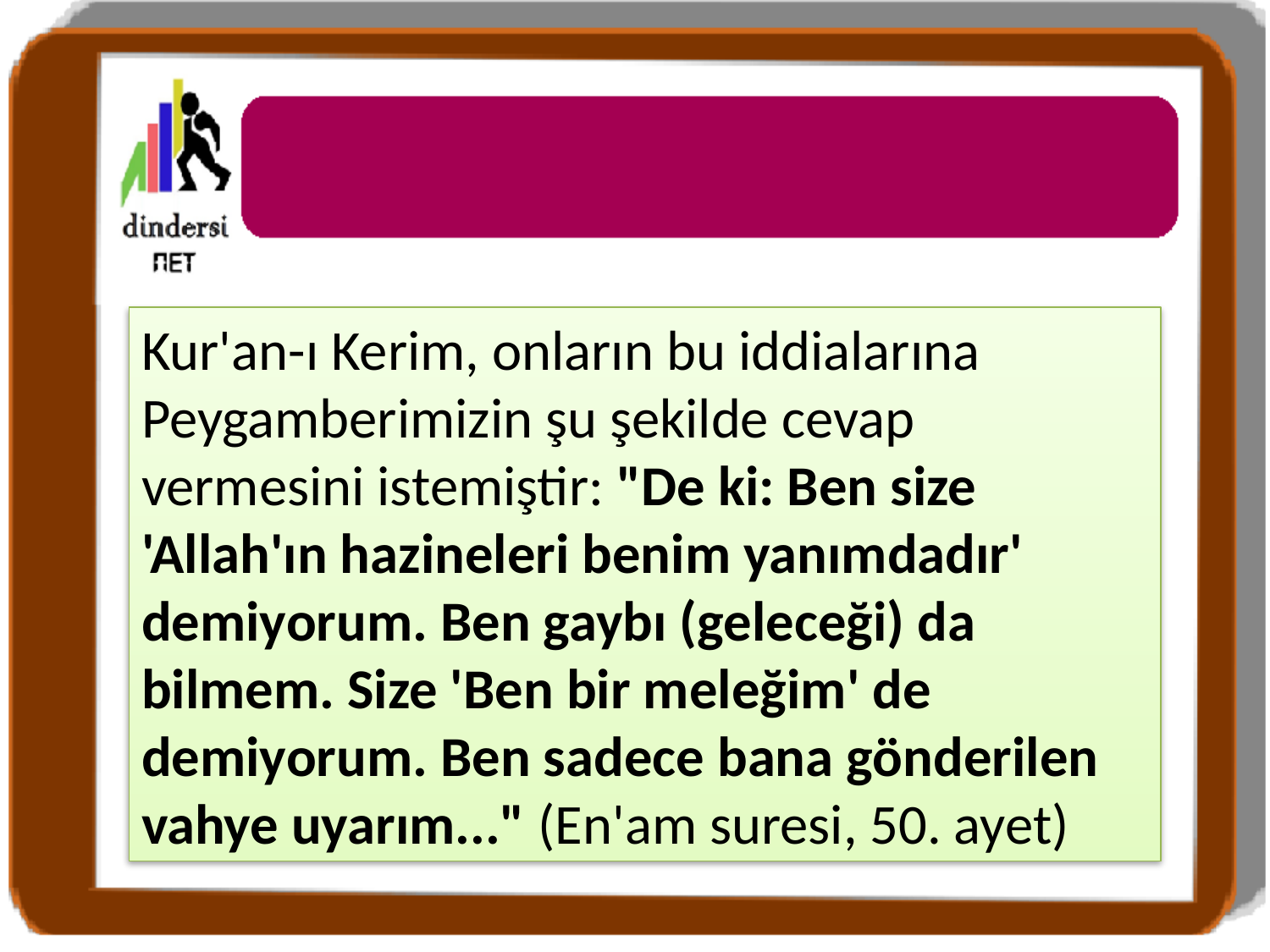

Kur'an-ı Kerim, onların bu iddialarına Peygamberimizin şu şekilde cevap vermesini istemiştir: "De ki: Ben size 'Allah'ın hazineleri benim yanımdadır' demiyorum. Ben gaybı (geleceği) da bilmem. Size 'Ben bir meleğim' de demiyorum. Ben sadece bana gönderilen vahye uyarım..." (En'am suresi, 50. ayet)